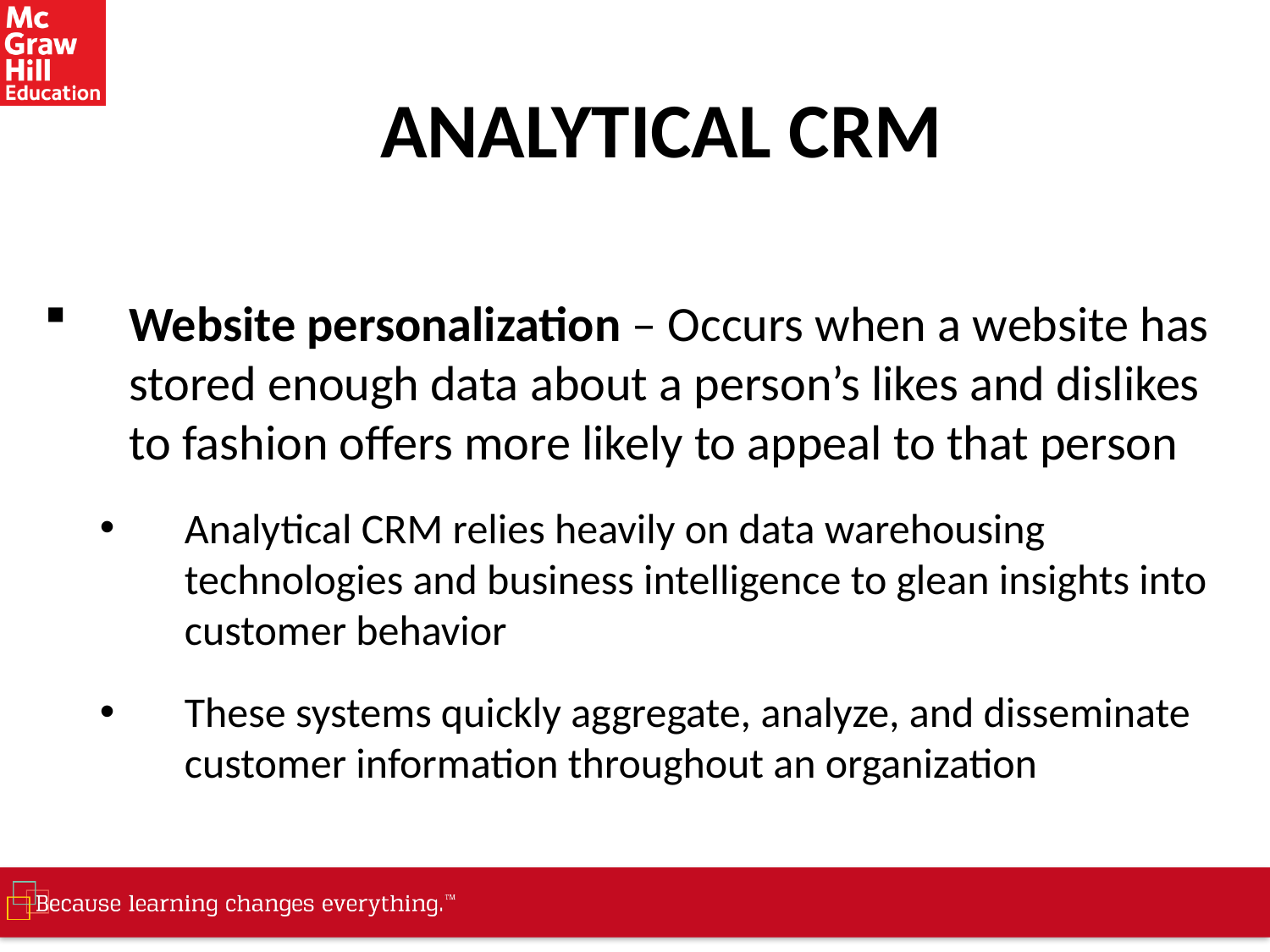

# ANALYTICAL CRM
Website personalization – Occurs when a website has stored enough data about a person’s likes and dislikes to fashion offers more likely to appeal to that person
Analytical CRM relies heavily on data warehousing technologies and business intelligence to glean insights into customer behavior
These systems quickly aggregate, analyze, and disseminate customer information throughout an organization